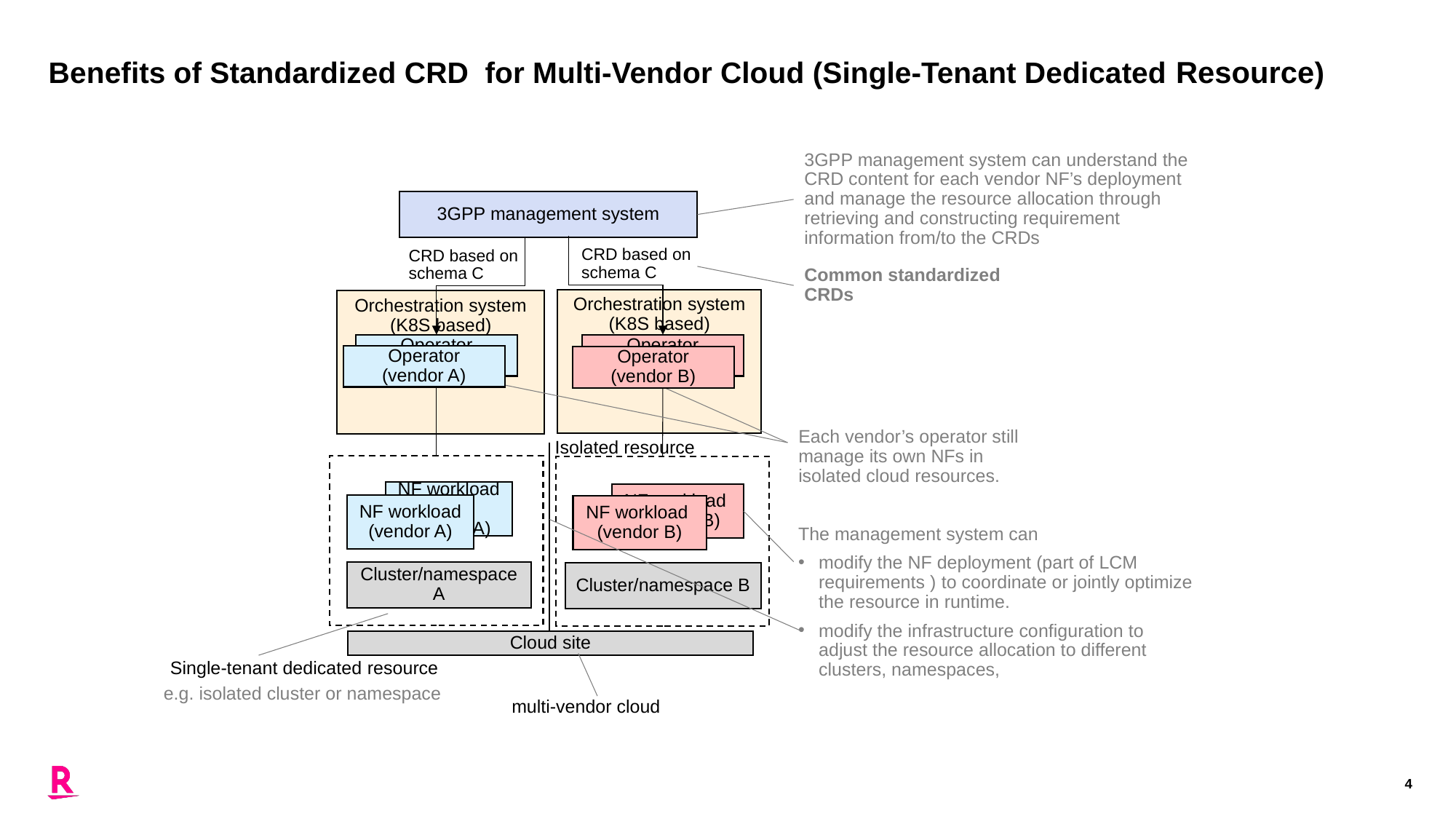

# Benefits of Standardized CRD  for Multi-Vendor Cloud (Single-Tenant Dedicated Resource)
3GPP management system can understand the CRD content for each vendor NF’s deployment and manage the resource allocation through retrieving and constructing requirement information from/to the CRDs
3GPP management system
CRD based on  schema C
CRD based on  schema C
Common standardized CRDs
Orchestration system (K8S based)
Orchestration system (K8S based)
Operator
(vendor A)
Operator
(vendor B)
Operator
(vendor A)
Operator
(vendor B)
Each vendor’s operator still manage its own NFs in isolated cloud resources.
Isolated resource

NF workload
(vendor A)
NF workload
(vendor B)
NF workload
(vendor A)
NF workload
(vendor B)
The management system can
modify the NF deployment (part of LCM requirements ) to coordinate or jointly optimize the resource in runtime.
modify the infrastructure configuration to adjust the resource allocation to different clusters, namespaces,

Cluster/namespace A
Cluster/namespace B
Cloud site
Single-tenant dedicated resource
e.g. isolated cluster or namespace
multi-vendor cloud